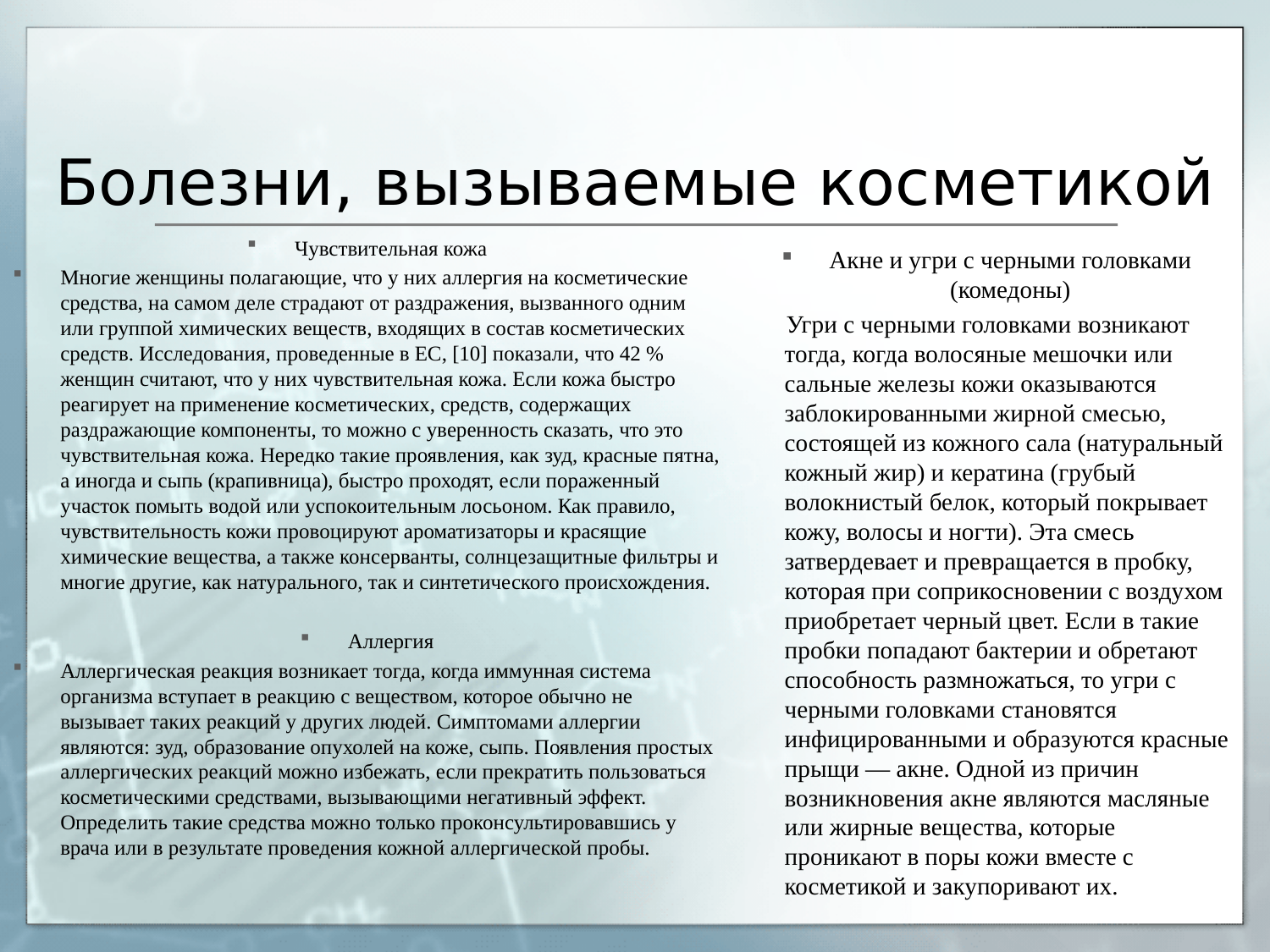

# Болезни, вызываемые косметикой
Чувствительная кожа
Многие женщины полагающие, что у них аллергия на косметические средства, на самом деле страдают от раздражения, вызванного одним или группой химических веществ, входящих в состав косметических средств. Исследования, проведенные в ЕС, [10] показали, что 42 % женщин считают, что у них чувствительная кожа. Если кожа быстро реагирует на применение косметических, средств, содержащих раздражающие компоненты, то можно с уверенность сказать, что это чувствительная кожа. Нередко такие проявления, как зуд, красные пятна, а иногда и сыпь (крапивница), быстро проходят, если пораженный участок помыть водой или успокоительным лосьоном. Как правило, чувствительность кожи провоцируют ароматизаторы и красящие химические вещества, а также консерванты, солнцезащитные фильтры и многие другие, как натурального, так и синтетического происхождения.

Аллергия
Аллергическая реакция возникает тогда, когда иммунная система организма вступает в реакцию с веществом, которое обычно не вызывает таких реакций у других людей. Симптомами аллергии являются: зуд, образование опухолей на коже, сыпь. Появления простых аллергических реакций можно избежать, если прекратить пользоваться косметическими средствами, вызывающими негативный эффект. Определить такие средства можно только проконсультировавшись у врача или в результате проведения кожной аллергической пробы.
Акне и угри с черными головками (комедоны)
        Угри с черными головками возникают тогда, когда волосяные мешочки или сальные железы кожи оказываются заблокированными жирной смесью, состоящей из кожного сала (натуральный кожный жир) и кератина (грубый волокнистый белок, который покрывает кожу, волосы и ногти). Эта смесь затвердевает и превращается в пробку, которая при соприкосновении с воздухом приобретает черный цвет. Если в такие пробки попадают бактерии и обретают способность размножаться, то угри с черными головками становятся инфицированными и образуются красные прыщи — акне. Одной из причин возникновения акне являются масляные или жирные вещества, которые проникают в поры кожи вместе с косметикой и закупоривают их.